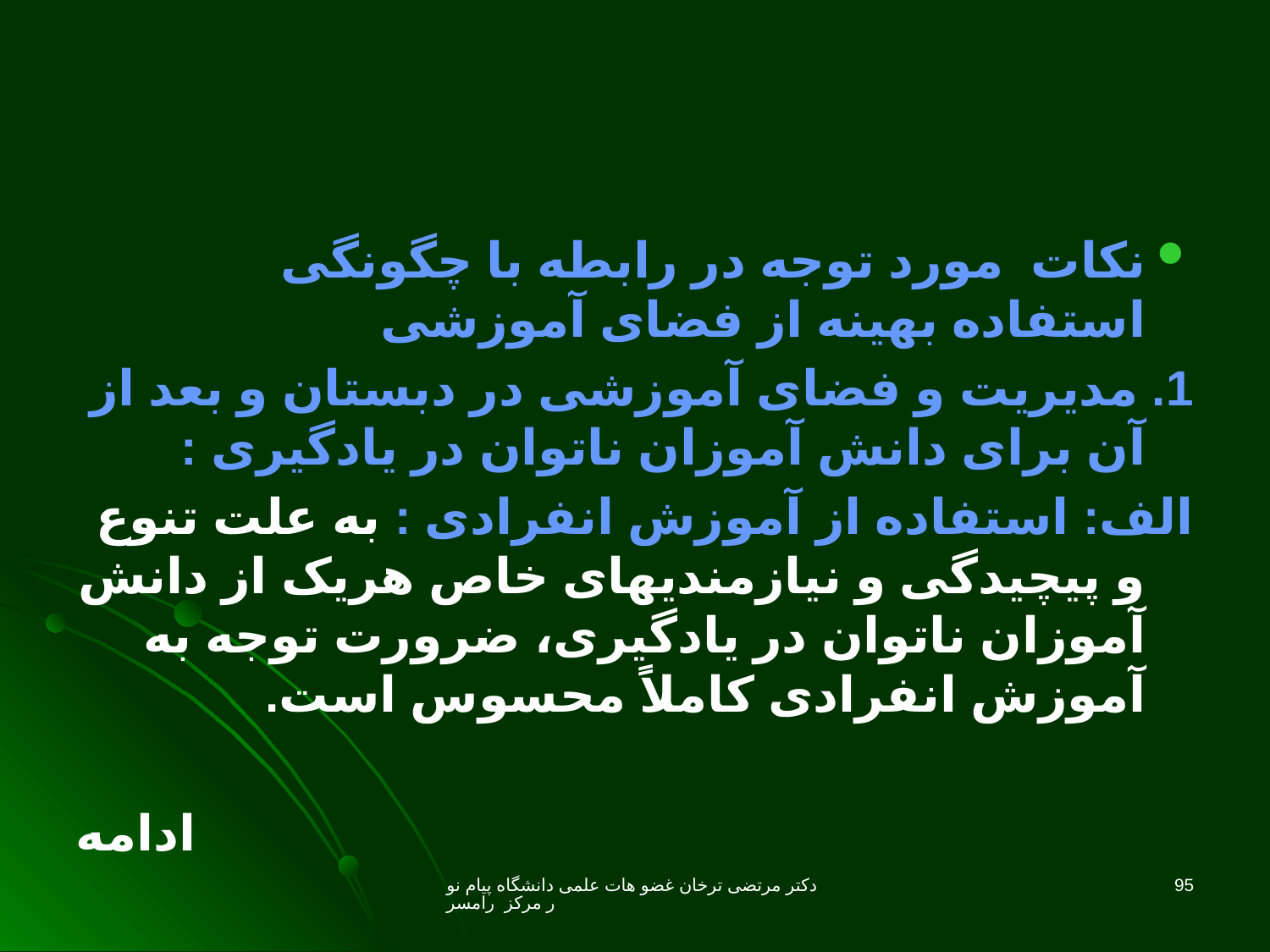

نکات  مورد توجه در رابطه با چگونگی استفاده بهینه از فضای آموزشی
1. مدیریت و فضای آموزشی در دبستان و بعد از آن برای دانش آموزان ناتوان در یادگیری :
الف: استفاده از آموزش انفرادی : به علت تنوع و پیچیدگی و نیازمندیهای خاص هریک از دانش آموزان ناتوان در یادگیری، ضرورت توجه به آموزش انفرادی کاملاً محسوس است.

ادامه
دکتر مرتضی ترخان غضو هات علمی دانشگاه پیام نور مرکز رامسر
95